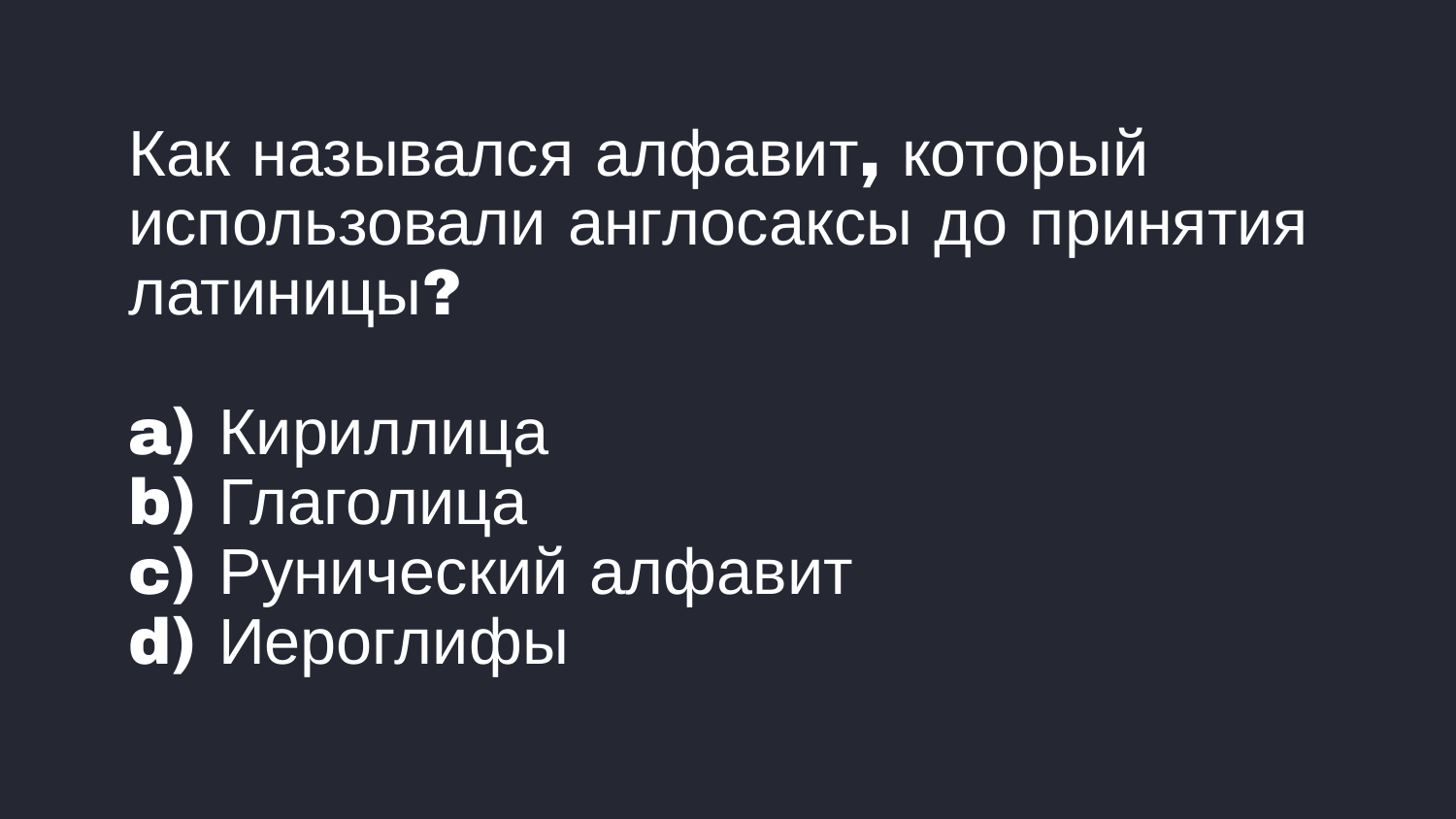

# Как назывался алфавит, который использовали англосаксы до принятия латиницы? a) Кириллица b) Глаголица c) Рунический алфавит d) Иероглифы